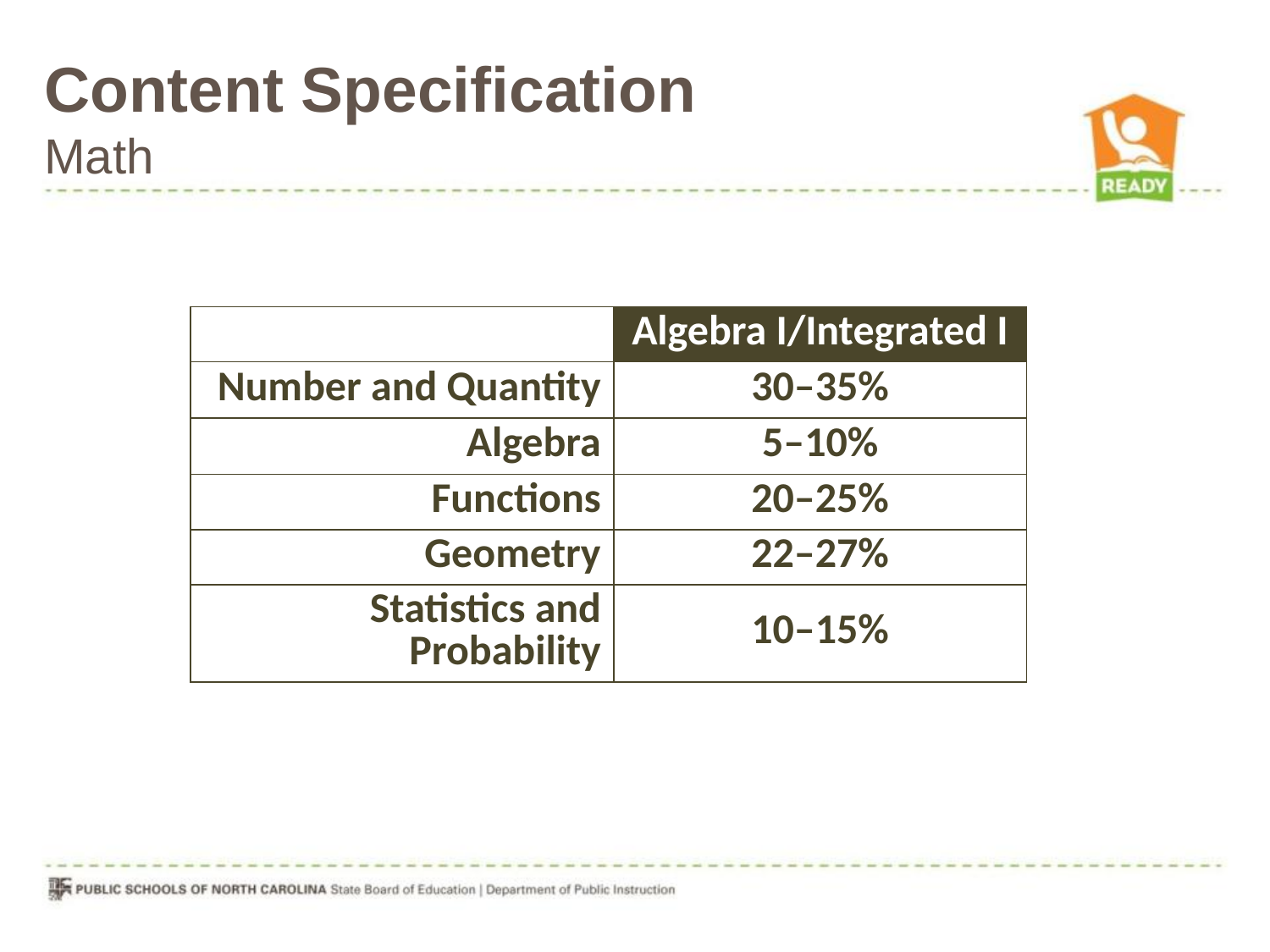

Content Specification
Math
|  | Algebra I/Integrated I |
| --- | --- |
| Number and Quantity | 30–35% |
| Algebra | 5–10% |
| Functions | 20–25% |
| Geometry | 22–27% |
| Statistics and Probability | 10–15% |